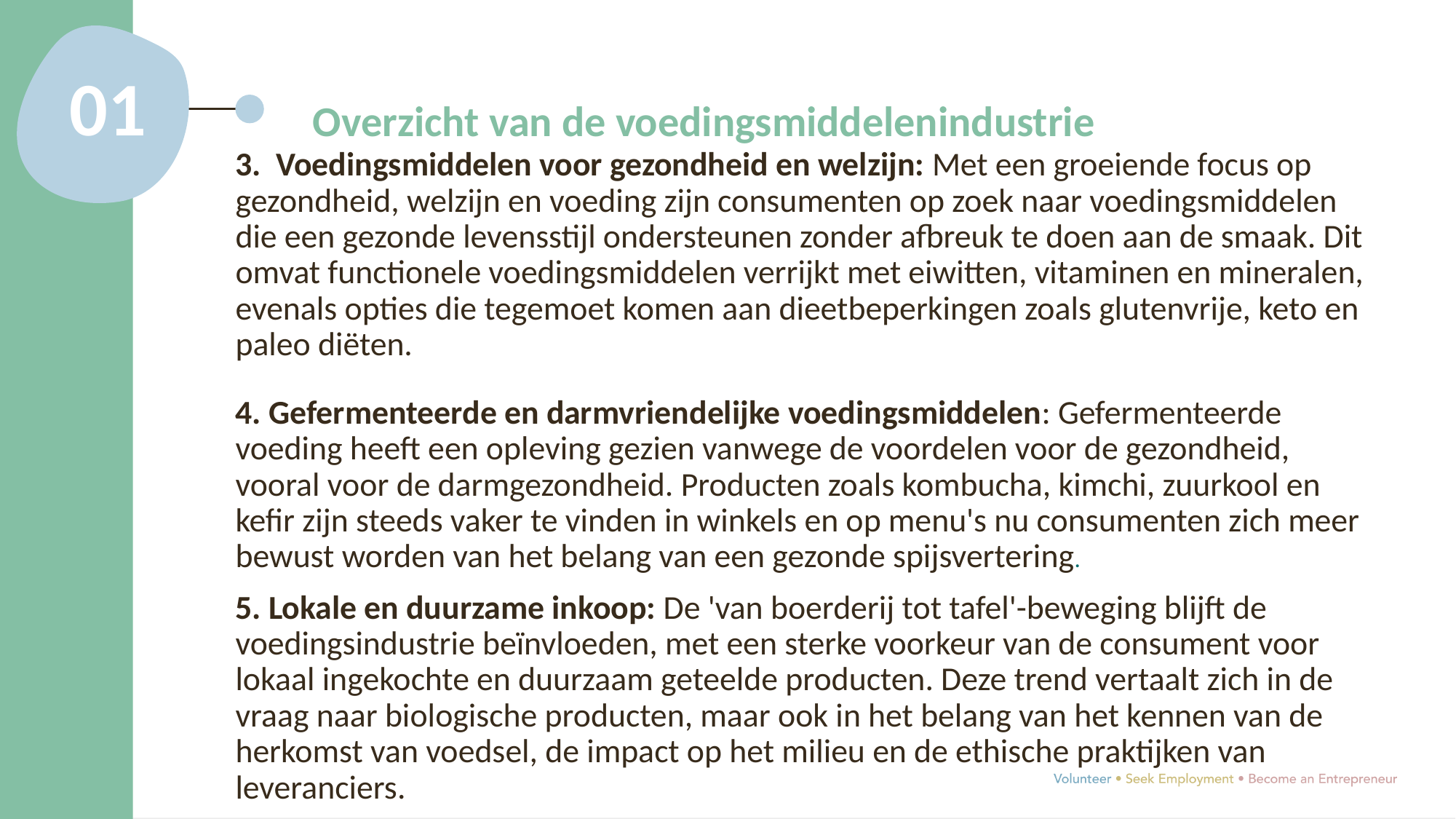

01
Overzicht van de voedingsmiddelenindustrie

3.  Voedingsmiddelen voor gezondheid en welzijn: Met een groeiende focus op gezondheid, welzijn en voeding zijn consumenten op zoek naar voedingsmiddelen die een gezonde levensstijl ondersteunen zonder afbreuk te doen aan de smaak. Dit omvat functionele voedingsmiddelen verrijkt met eiwitten, vitaminen en mineralen, evenals opties die tegemoet komen aan dieetbeperkingen zoals glutenvrije, keto en paleo diëten.

4. Gefermenteerde en darmvriendelijke voedingsmiddelen: Gefermenteerde voeding heeft een opleving gezien vanwege de voordelen voor de gezondheid, vooral voor de darmgezondheid. Producten zoals kombucha, kimchi, zuurkool en kefir zijn steeds vaker te vinden in winkels en op menu's nu consumenten zich meer bewust worden van het belang van een gezonde spijsvertering.
5. Lokale en duurzame inkoop: De 'van boerderij tot tafel'-beweging blijft de voedingsindustrie beïnvloeden, met een sterke voorkeur van de consument voor lokaal ingekochte en duurzaam geteelde producten. Deze trend vertaalt zich in de vraag naar biologische producten, maar ook in het belang van het kennen van de herkomst van voedsel, de impact op het milieu en de ethische praktijken van leveranciers.